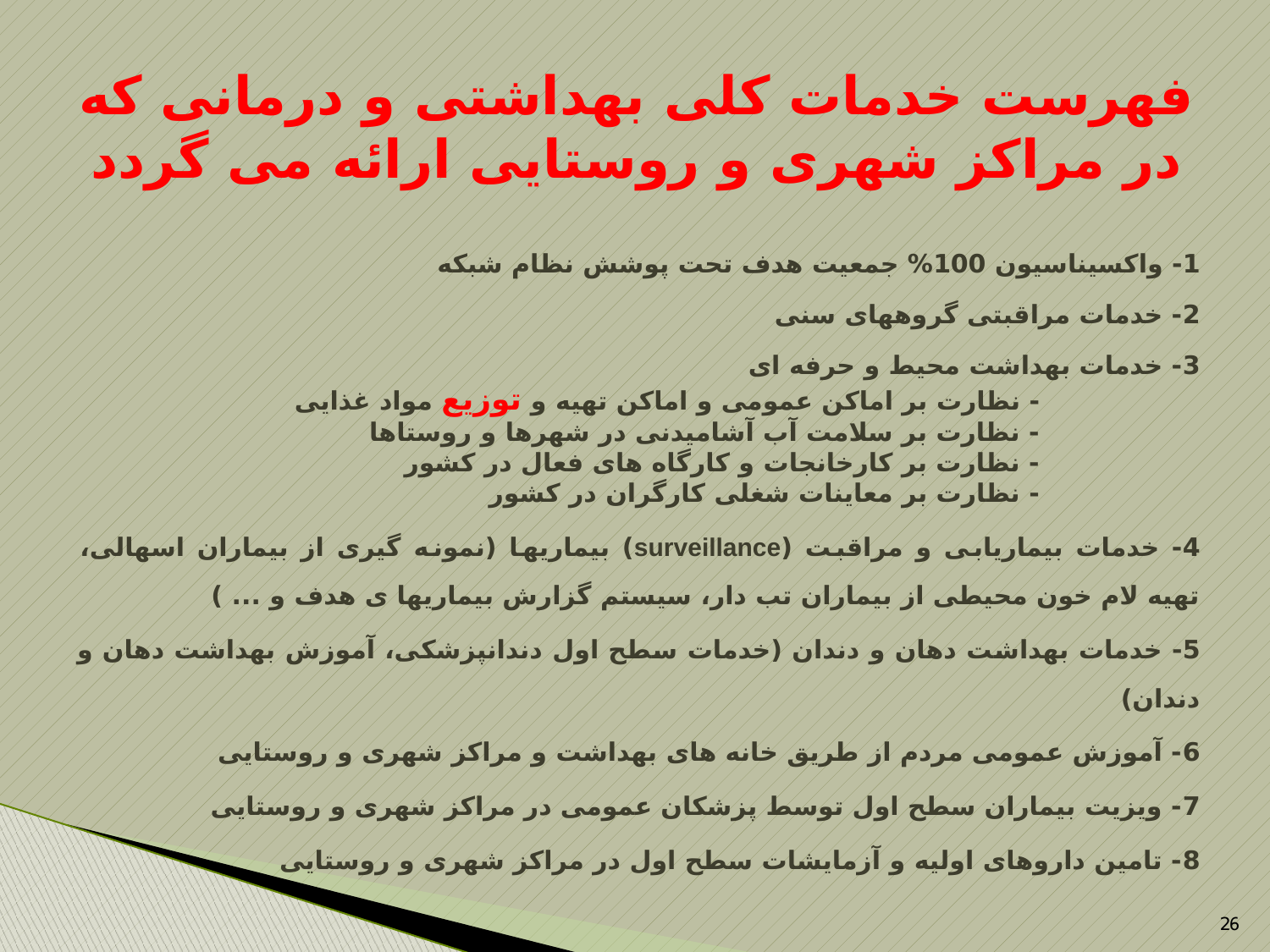

# فهرست خدمات کلی بهداشتی و درمانی که در مراکز شهری و روستایی ارائه می گردد
1- واکسیناسیون 100% جمعیت هدف تحت پوشش نظام شبکه
2- خدمات مراقبتی گروههای سنی
3- خدمات بهداشت محیط و حرفه ای
                  - نظارت بر اماکن عمومی و اماکن تهیه و توزیع مواد غذایی
    	              - نظارت بر سلامت آب آشامیدنی در شهرها و روستاها
                  - نظارت بر کارخانجات و کارگاه های فعال در کشور
                  - نظارت بر معاینات شغلی کارگران در کشور
4- خدمات بیماریابی و مراقبت (surveillance) بیماریها (نمونه گیری از بیماران اسهالی، تهیه لام خون محیطی از بیماران تب دار، سیستم گزارش بیماریها ی هدف و ... )
5- خدمات بهداشت دهان و دندان (خدمات سطح اول دندانپزشکی، آموزش بهداشت دهان و دندان)
6- آموزش عمومی مردم از طریق خانه های بهداشت و مراکز شهری و روستایی
7- ویزیت بیماران سطح اول توسط پزشکان عمومی در مراکز شهری و روستایی
8- تامین داروهای اولیه و آزمایشات سطح اول در مراکز شهری و روستایی
26